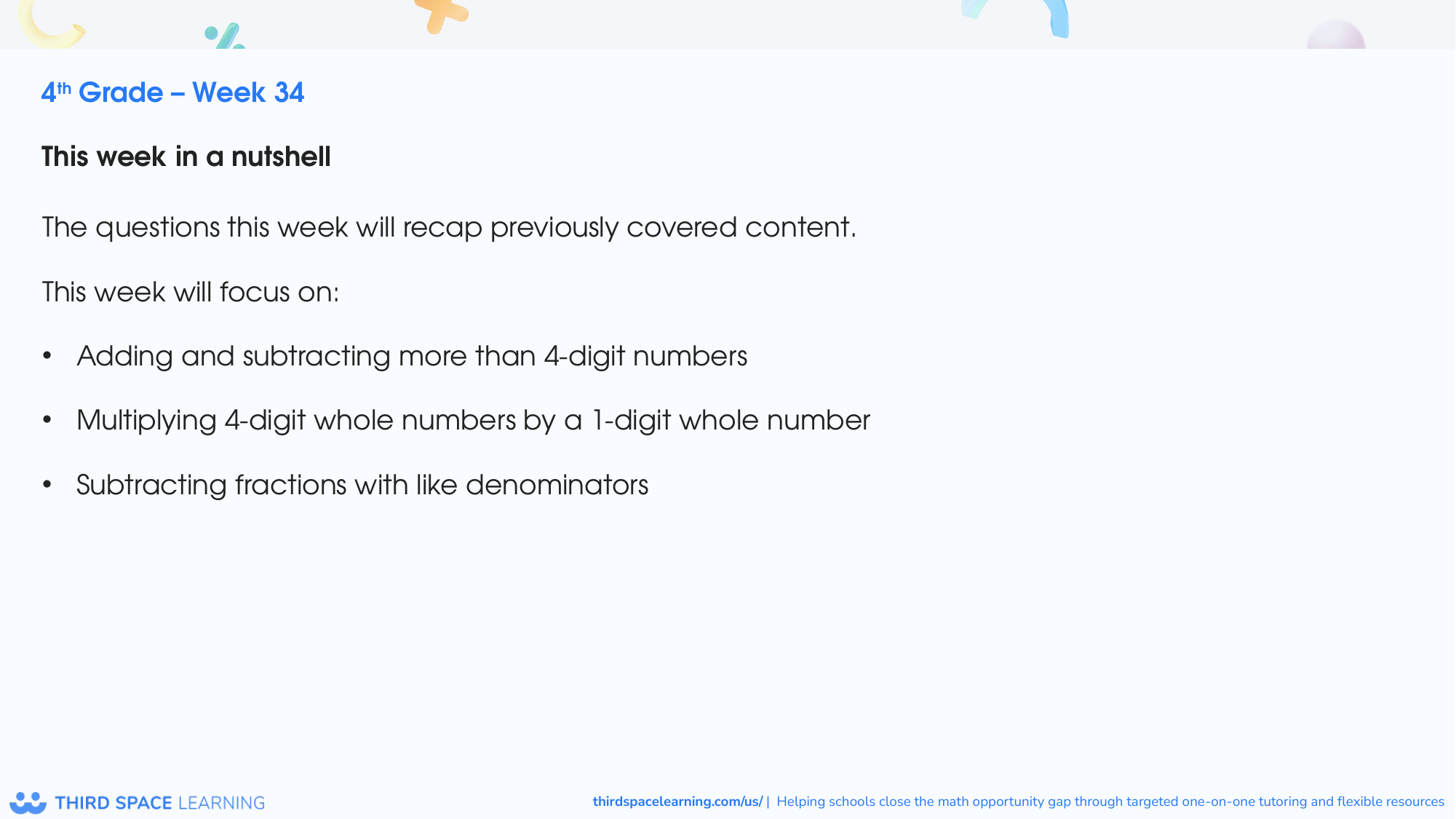

4th Grade – Week 34
This week in a nutshell
The questions this week will recap previously covered content.
This week will focus on:
Adding and subtracting more than 4-digit numbers
Multiplying 4-digit whole numbers by a 1-digit whole number
Subtracting fractions with like denominators